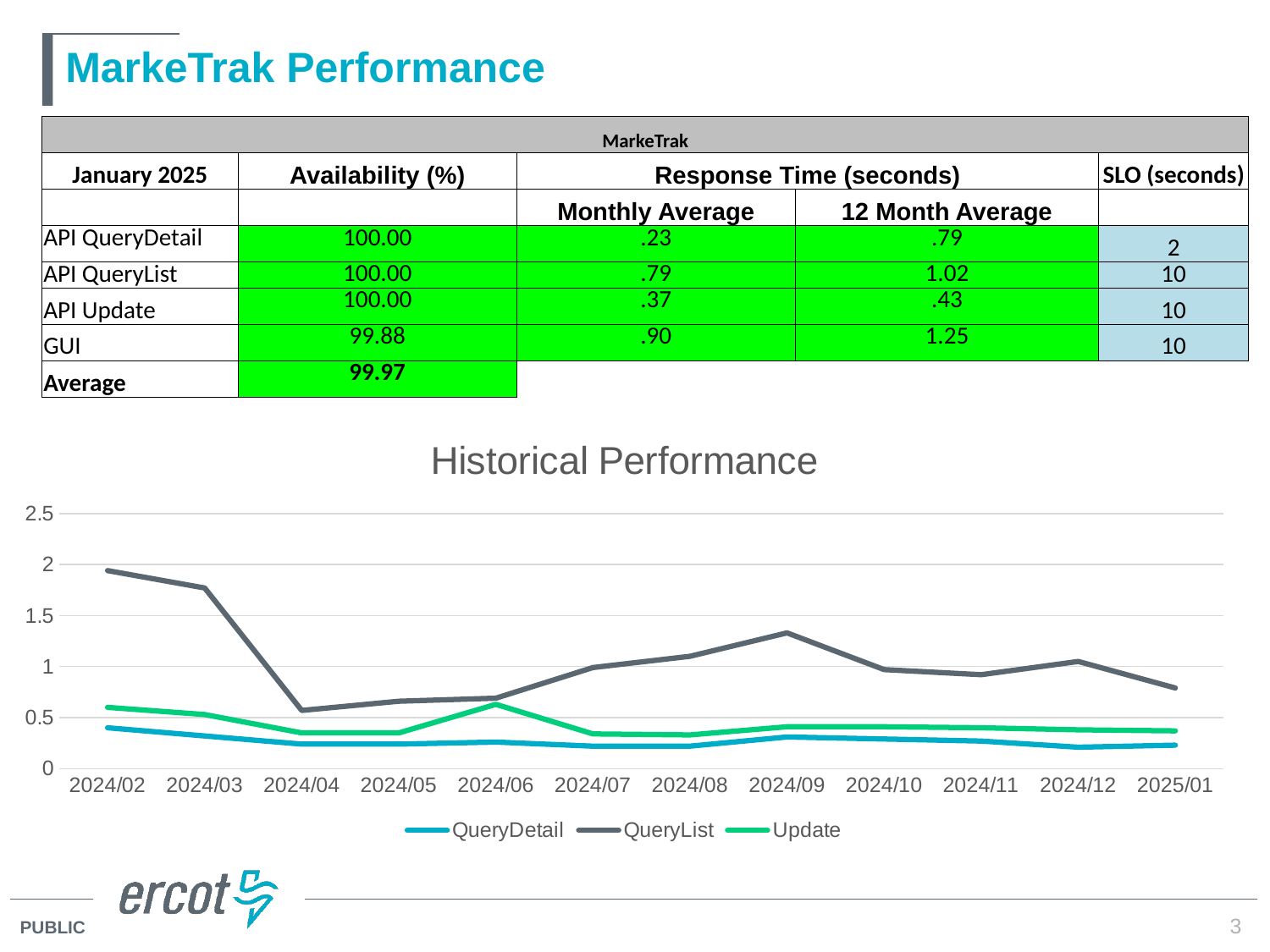

# MarkeTrak Performance
| MarkeTrak |  |  |  |  |
| --- | --- | --- | --- | --- |
| January 2025 | Availability (%) | Response Time (seconds) |  | SLO (seconds) |
|  |  | Monthly Average | 12 Month Average |  |
| API QueryDetail | 100.00 | .23 | .79 | 2 |
| API QueryList | 100.00 | .79 | 1.02 | 10 |
| API Update | 100.00 | .37 | .43 | 10 |
| GUI | 99.88 | .90 | 1.25 | 10 |
| Average | 99.97 |  |  |  |

### Chart: Historical Performance

| Category | QueryDetail | QueryList | Update |
|---|---|---|---|
| 2024/02 | 0.4 | 1.94 | 0.6 |
| 2024/03 | 0.32 | 1.77 | 0.53 |
| 2024/04 | 0.24 | 0.57 | 0.35 |
| 2024/05 | 0.24 | 0.66 | 0.35 |
| 2024/06 | 0.26 | 0.69 | 0.63 |
| 2024/07 | 0.22 | 0.99 | 0.34 |
| 2024/08 | 0.22 | 1.1 | 0.33 |
| 2024/09 | 0.31 | 1.33 | 0.41 |
| 2024/10 | 0.29 | 0.97 | 0.41 |
| 2024/11 | 0.27 | 0.92 | 0.4 |
| 2024/12 | 0.21 | 1.05 | 0.38 |
| 2025/01 | 0.23 | 0.79 | 0.37 |
3